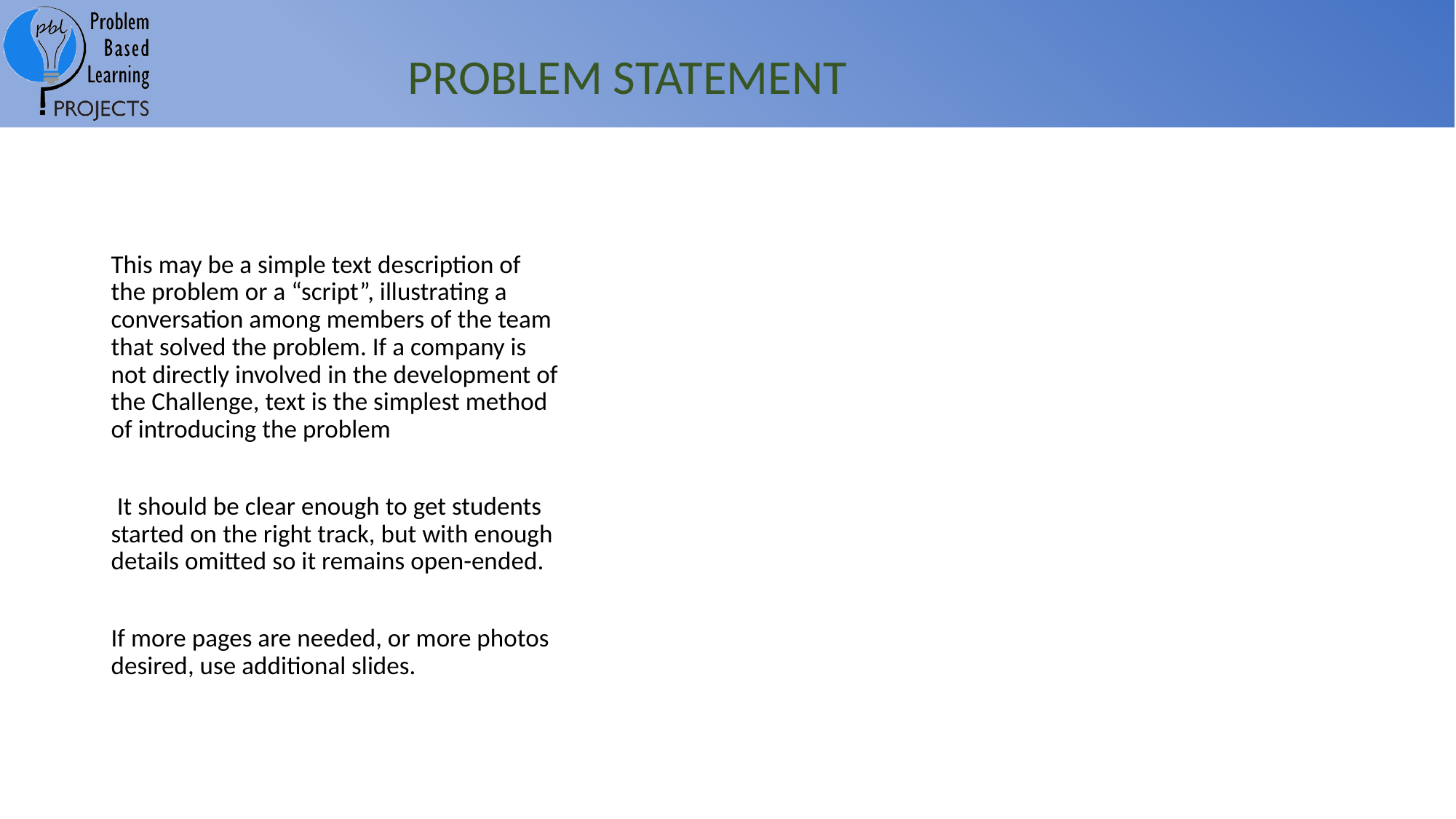

# PROBLEM STATEMENT

This may be a simple text description of the problem or a “script”, illustrating a conversation among members of the team that solved the problem. If a company is not directly involved in the development of the Challenge, text is the simplest method of introducing the problem

 It should be clear enough to get students started on the right track, but with enough details omitted so it remains open-ended.

If more pages are needed, or more photos desired, use additional slides.